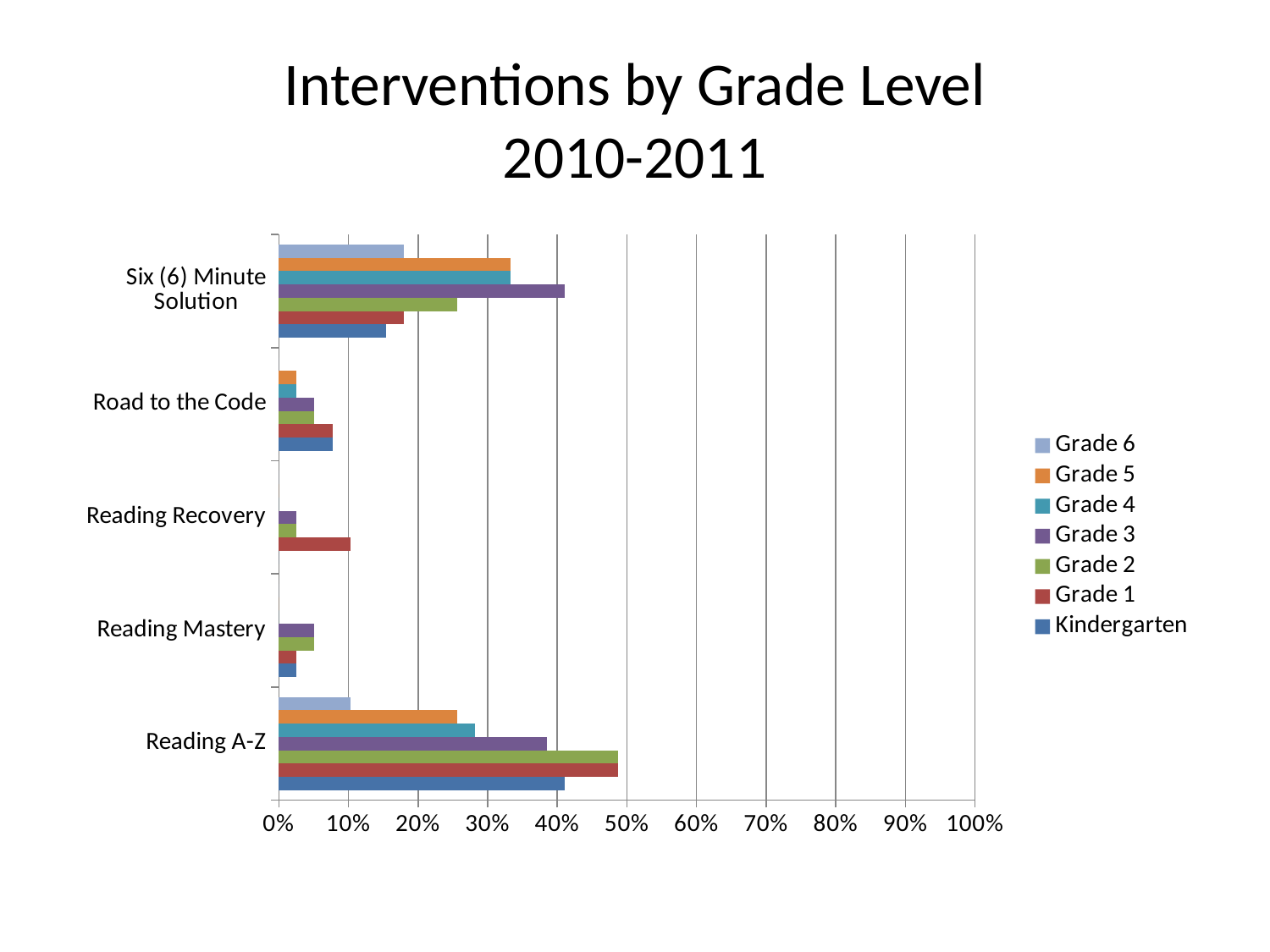

# Interventions by Grade Level 2010-2011

### Chart

| Category | Kindergarten | Grade 1 | Grade 2 | Grade 3 | Grade 4 | Grade 5 | Grade 6 |
|---|---|---|---|---|---|---|---|
| Reading A-Z | 0.41025641025641 | 0.487179487179488 | 0.487179487179488 | 0.384615384615385 | 0.282051282051282 | 0.256410256410256 | 0.102564102564103 |
| Reading Mastery | 0.0256410256410257 | 0.0256410256410257 | 0.0512820512820513 | 0.0512820512820513 | 0.0 | 0.0 | 0.0 |
| Reading Recovery | 0.0 | 0.102564102564103 | 0.0256410256410257 | 0.0256410256410257 | 0.0 | 0.0 | 0.0 |
| Road to the Code | 0.0769230769230769 | 0.0769230769230769 | 0.0512820512820513 | 0.0512820512820513 | 0.0256410256410257 | 0.0256410256410257 | 0.0 |
| Six (6) Minute Solution | 0.153846153846154 | 0.17948717948718 | 0.256410256410256 | 0.41025641025641 | 0.333333333333333 | 0.333333333333333 | 0.17948717948718 |